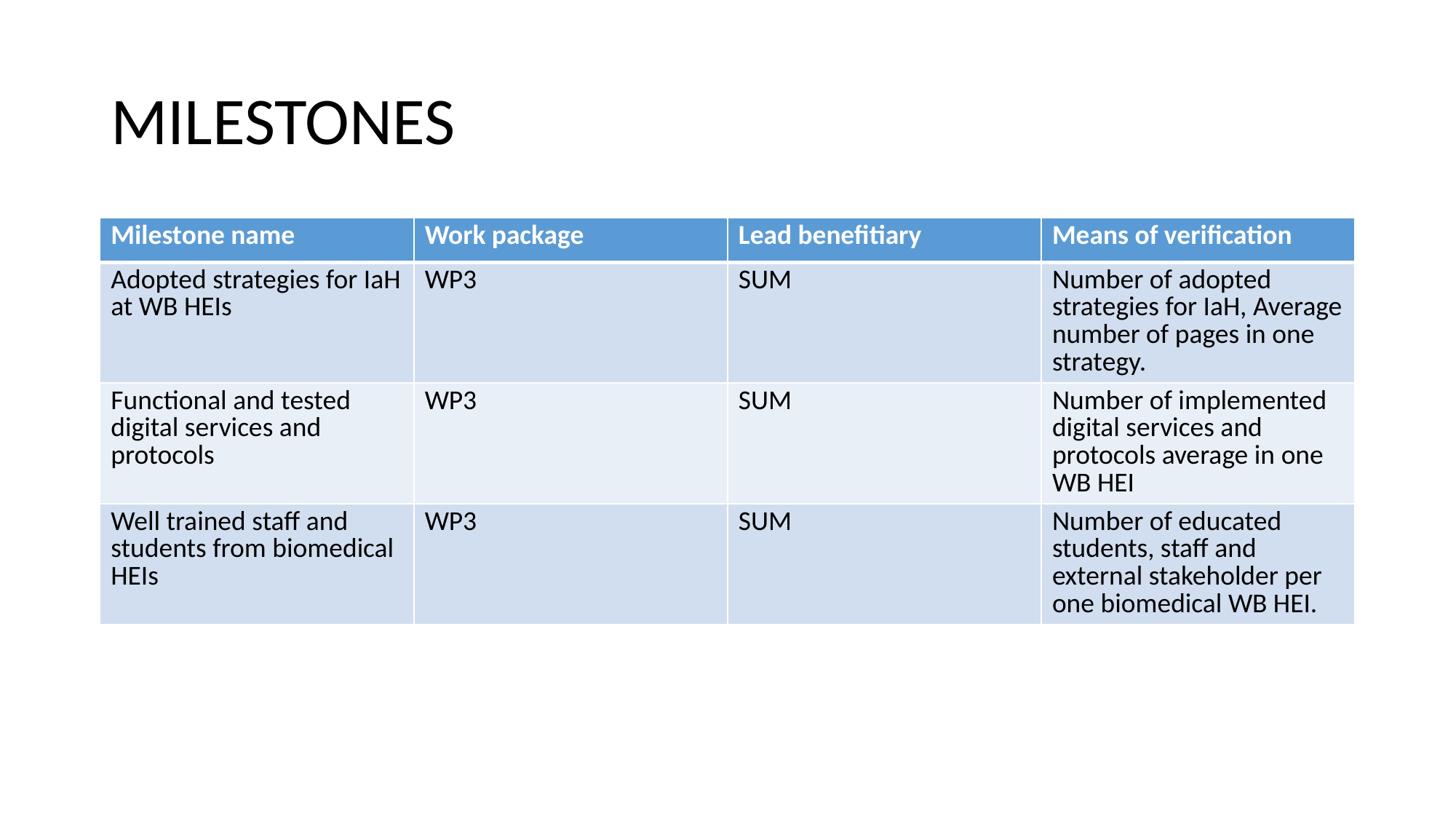

# MILESTONES
| Milestone name | Work package | Lead benefitiary | Means of verification |
| --- | --- | --- | --- |
| Adopted strategies for IaH at WB HEIs | WP3 | SUM | Number of adopted strategies for IaH, Average number of pages in one strategy. |
| Functional and tested digital services and protocols | WP3 | SUM | Number of implemented digital services and protocols average in one WB HEI |
| Well trained staff and students from biomedical HEIs | WP3 | SUM | Number of educated students, staff and external stakeholder per one biomedical WB HEI. |